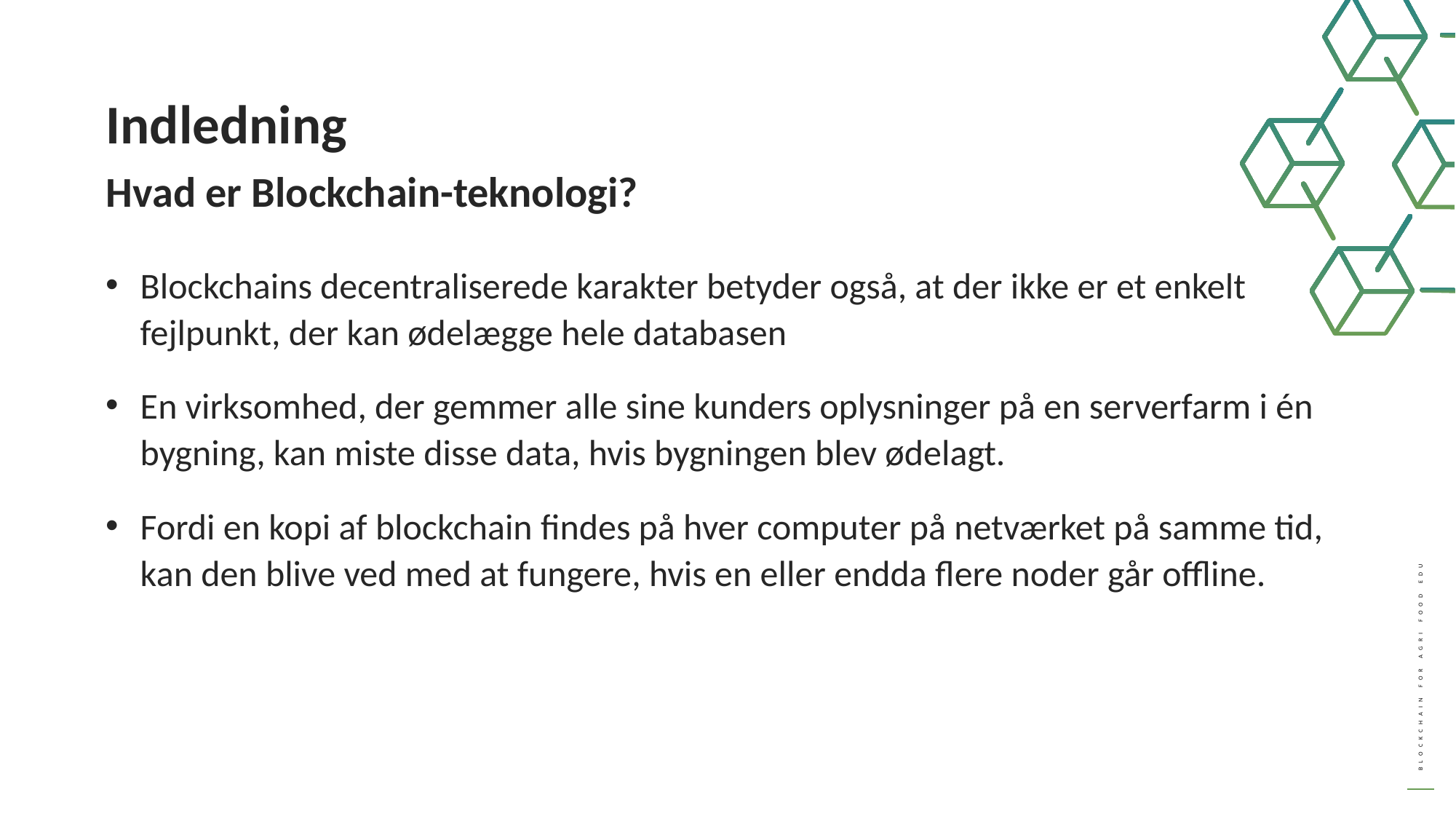

Indledning
Hvad er Blockchain-teknologi?
Blockchains decentraliserede karakter betyder også, at der ikke er et enkelt fejlpunkt, der kan ødelægge hele databasen
En virksomhed, der gemmer alle sine kunders oplysninger på en serverfarm i én bygning, kan miste disse data, hvis bygningen blev ødelagt.
Fordi en kopi af blockchain findes på hver computer på netværket på samme tid, kan den blive ved med at fungere, hvis en eller endda flere noder går offline.